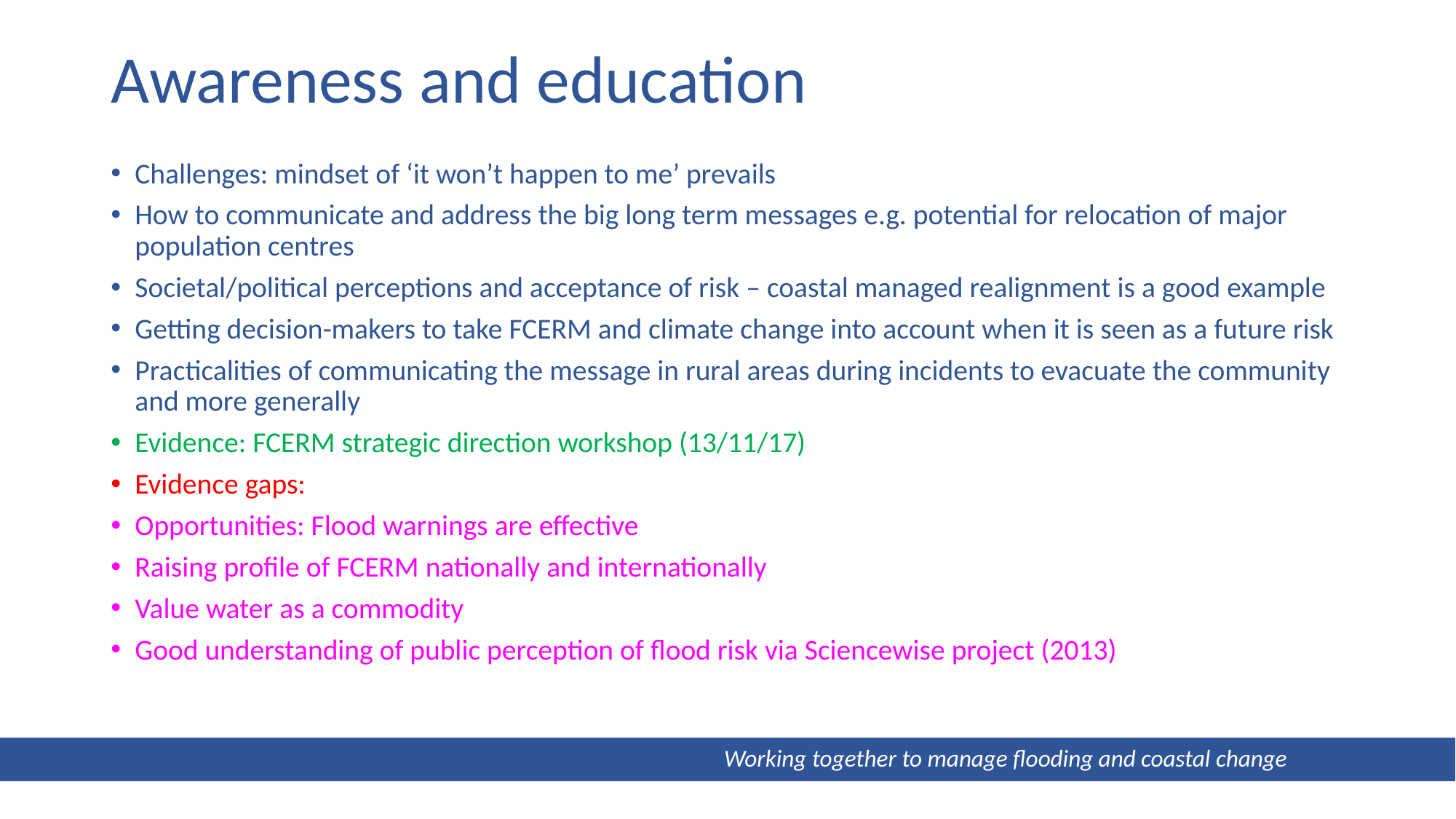

# Awareness and education
Challenges: mindset of ‘it won’t happen to me’ prevails
How to communicate and address the big long term messages e.g. potential for relocation of major population centres
Societal/political perceptions and acceptance of risk – coastal managed realignment is a good example
Getting decision-makers to take FCERM and climate change into account when it is seen as a future risk
Practicalities of communicating the message in rural areas during incidents to evacuate the community and more generally
Evidence: FCERM strategic direction workshop (13/11/17)
Evidence gaps:
Opportunities: Flood warnings are effective
Raising profile of FCERM nationally and internationally
Value water as a commodity
Good understanding of public perception of flood risk via Sciencewise project (2013)
                                                                                                        Working together to manage flooding and coastal change